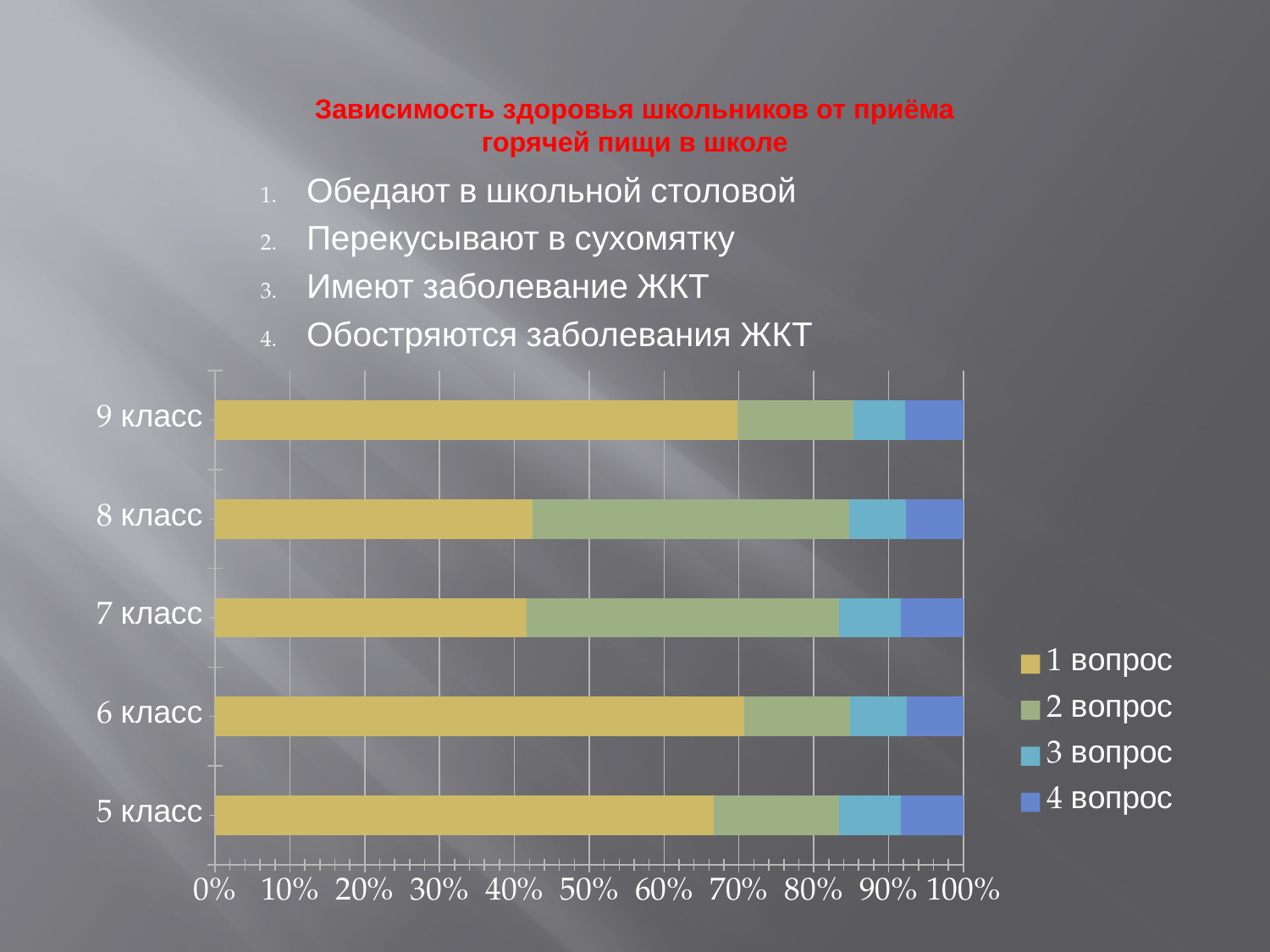

# Зависимость здоровья школьников от приёма горячей пищи в школе
Обедают в школьной столовой
Перекусывают в сухомятку
Имеют заболевание ЖКТ
Обостряются заболевания ЖКТ

### Chart

| Category | 1 вопрос | 2 вопрос | 3 вопрос | 4 вопрос |
|---|---|---|---|---|
| 5 класс | 0.8 | 0.2 | 0.1 | 0.1 |
| 6 класс | 0.7500000000000006 | 0.15000000000000013 | 0.08000000000000008 | 0.08000000000000008 |
| 7 класс | 0.5 | 0.5 | 0.1 | 0.1 |
| 8 класс | 0.5 | 0.5 | 0.09000000000000007 | 0.09000000000000007 |
| 9 класс | 0.9 | 0.2 | 0.09000000000000007 | 0.1 |